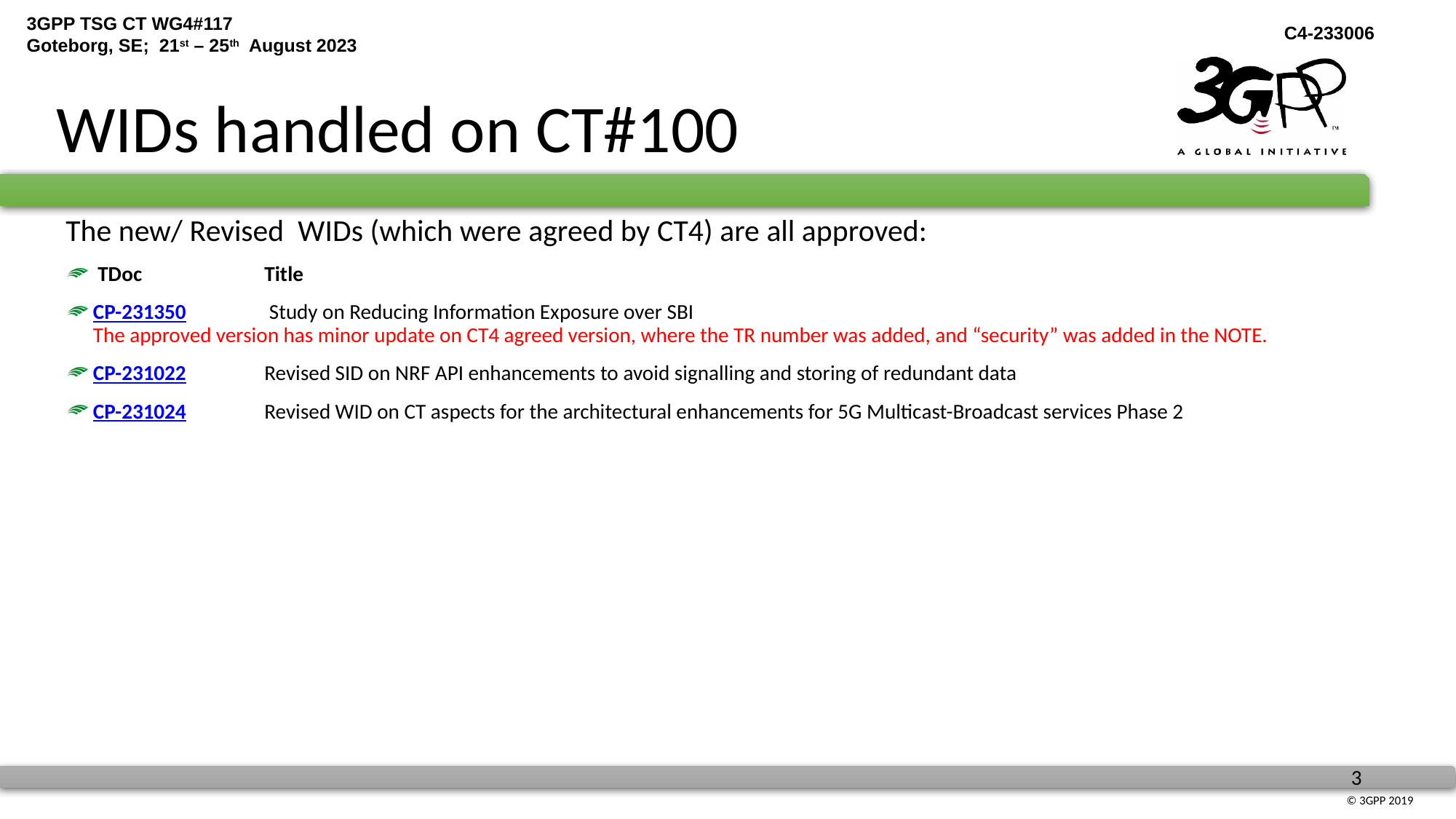

# WIDs handled on CT#100
The new/ Revised  WIDs (which were agreed by CT4) are all approved:
 TDoc	Title
CP-231350	 Study on Reducing Information Exposure over SBI
The approved version has minor update on CT4 agreed version, where the TR number was added, and “security” was added in the NOTE.
CP-231022	Revised SID on NRF API enhancements to avoid signalling and storing of redundant data
CP-231024	Revised WID on CT aspects for the architectural enhancements for 5G Multicast-Broadcast services Phase 2